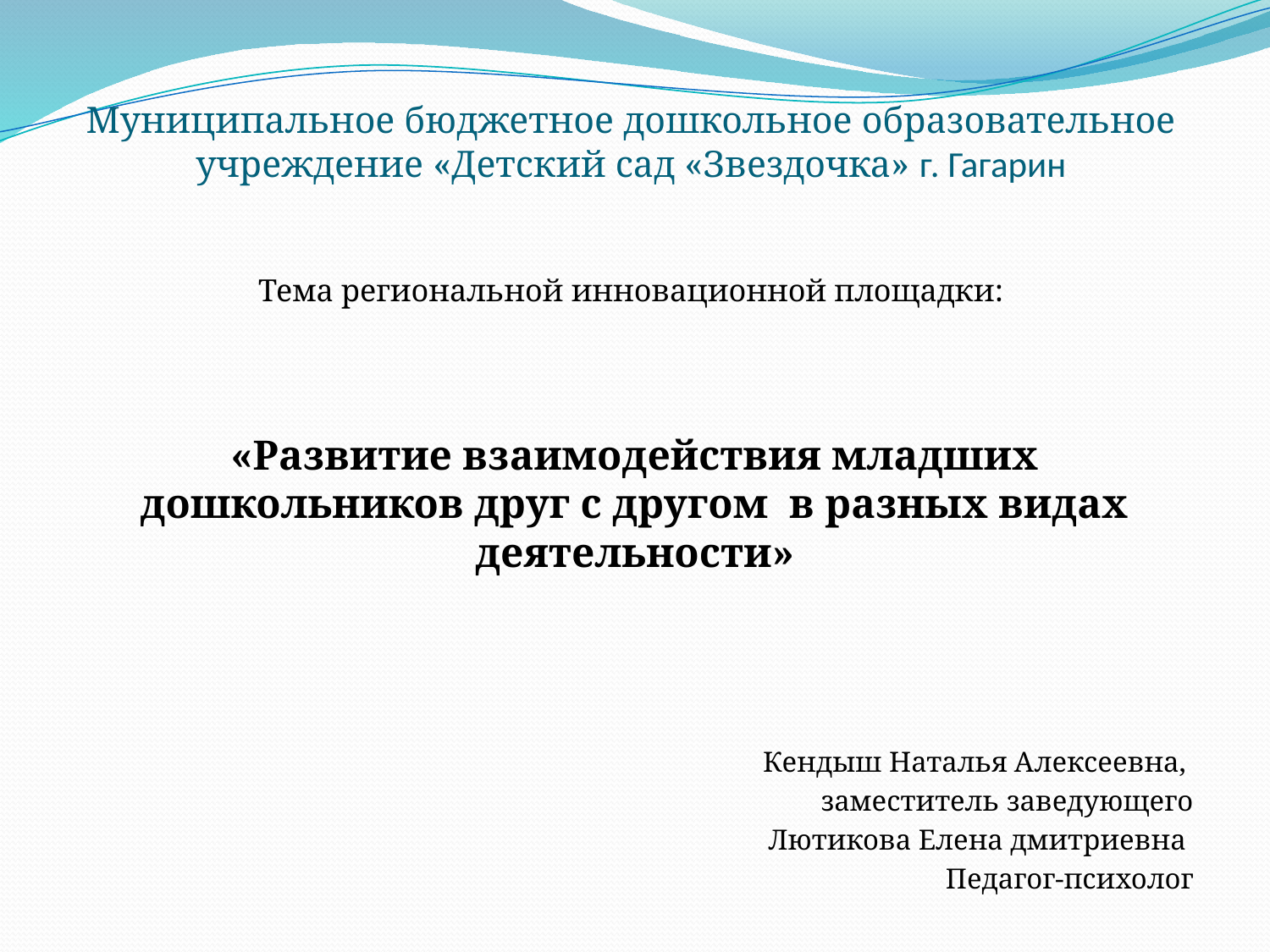

# Муниципальное бюджетное дошкольное образовательное учреждение «Детский сад «Звездочка» г. Гагарин

Тема региональной инновационной площадки:

«Развитие взаимодействия младших дошкольников друг с другом  в разных видах деятельности»

Кендыш Наталья Алексеевна,
заместитель заведующего
Лютикова Елена дмитриевна
Педагог-психолог